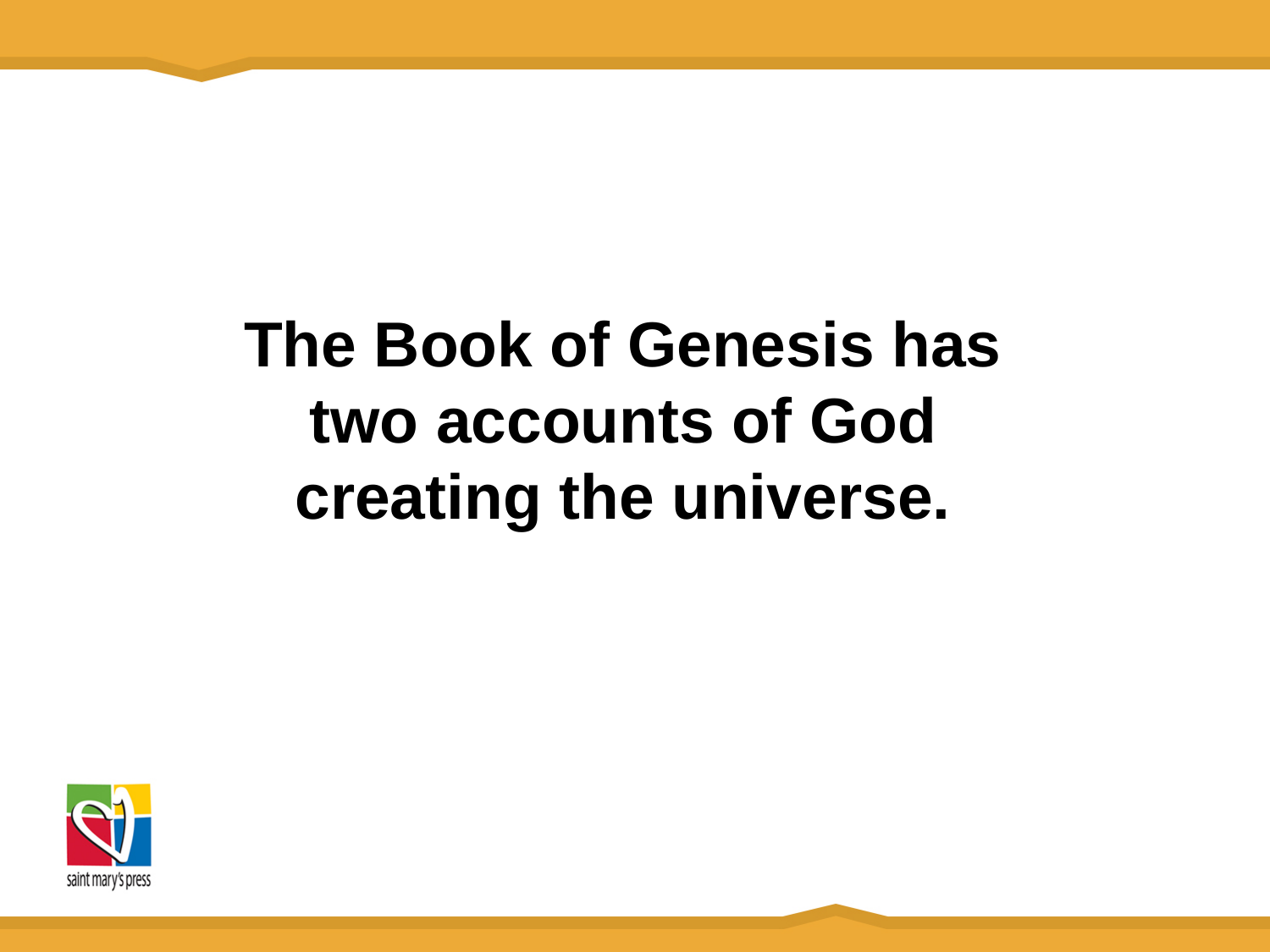

# The Book of Genesis has two accounts of God creating the universe.